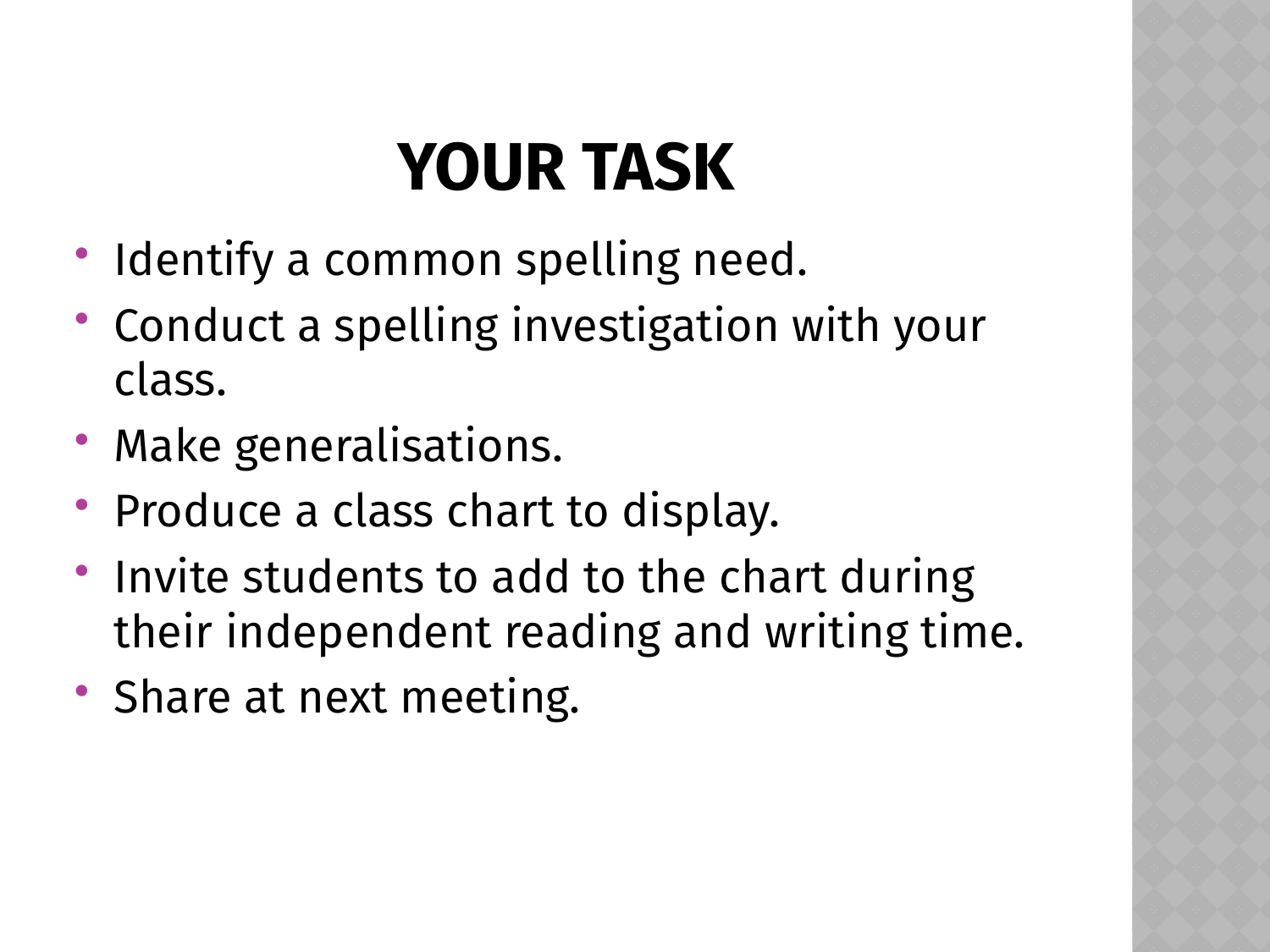

# Your task
Identify a common spelling need.
Conduct a spelling investigation with your class.
Make generalisations.
Produce a class chart to display.
Invite students to add to the chart during their independent reading and writing time.
Share at next meeting.